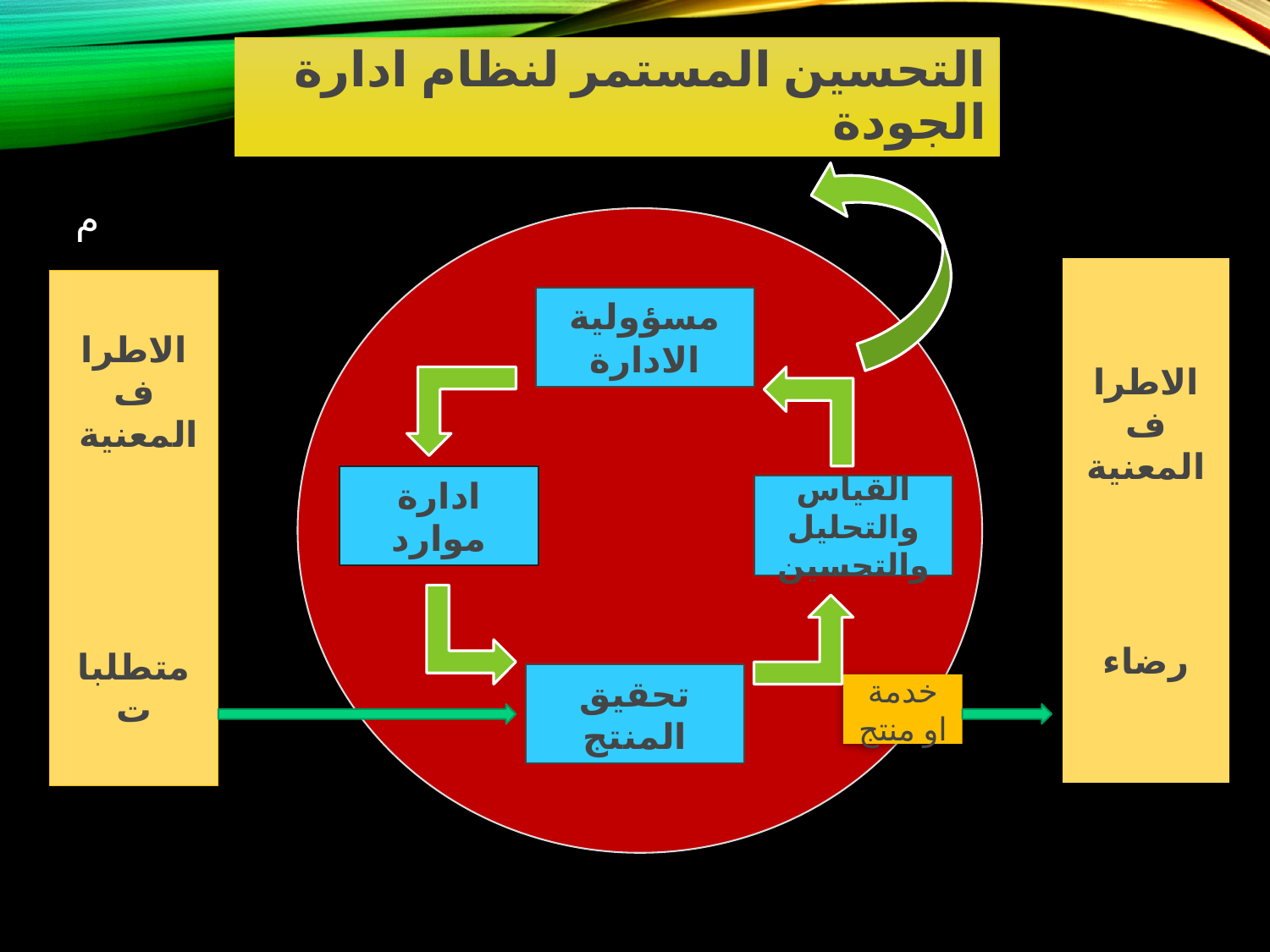

# التحسين المستمر لنظام ادارة الجودة

م

الاطراف المعنية

رضاء
الاطراف المعنية

متطلبات
مسؤولية الادارة

ادارة موارد
القياس والتحليل والتحسين

تحقيق المنتج
خدمة او منتج